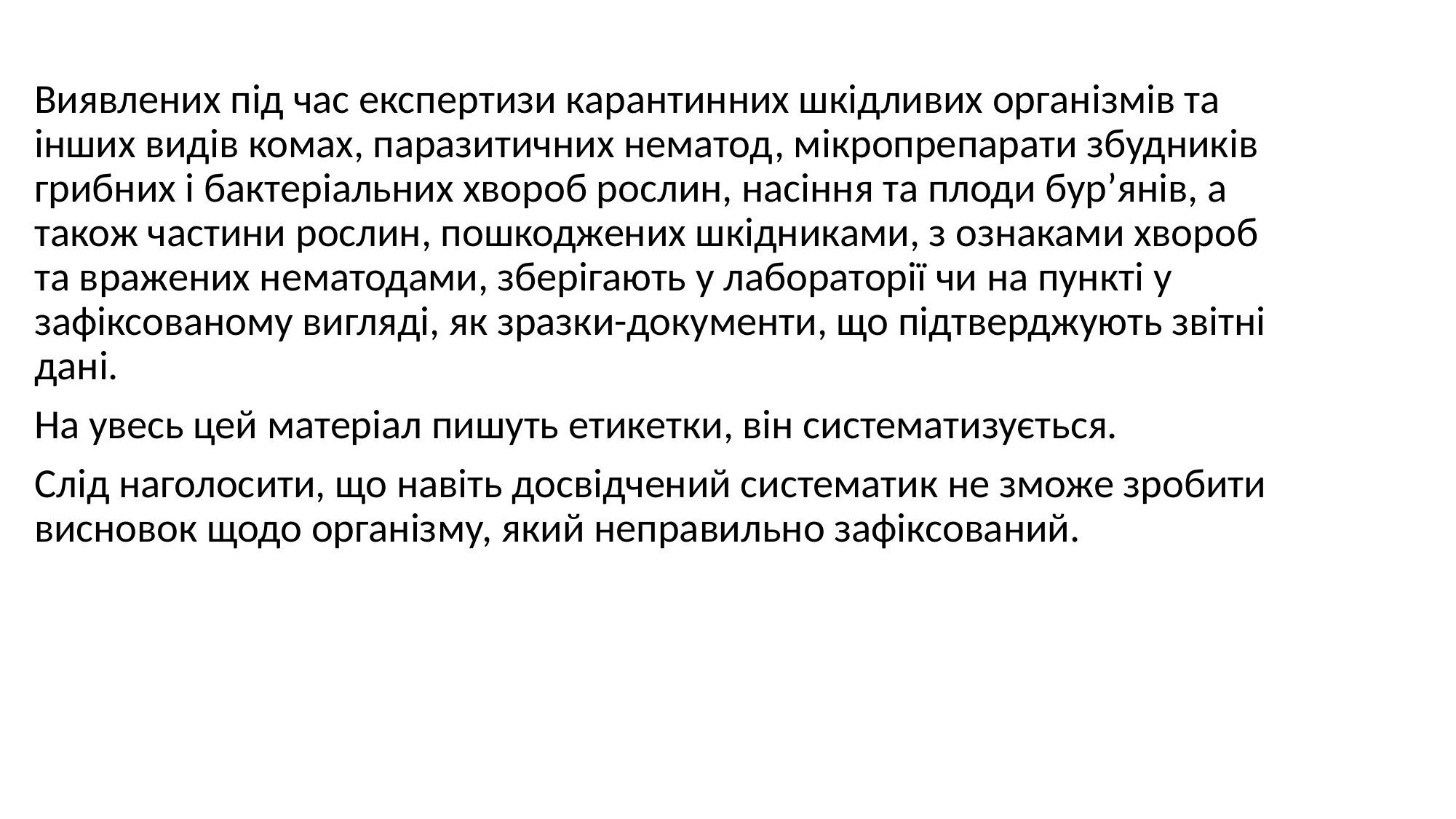

Виявлених під час експертизи карантинних шкідливих організмів та інших видів комах, паразитичних нематод, мікропрепарати збудників грибних і бактеріальних хвороб рослин, насіння та плоди бур’янів, а також частини рослин, пошкоджених шкідниками, з ознаками хвороб та вражених нематодами, зберігають у лабораторії чи на пункті у зафіксованому вигляді, як зразки-документи, що підтверджують звітні дані.
На увесь цей матеріал пишуть етикетки, він систематизується.
Слід наголосити, що навіть досвідчений систематик не зможе зробити висновок щодо організму, який неправильно зафіксований.